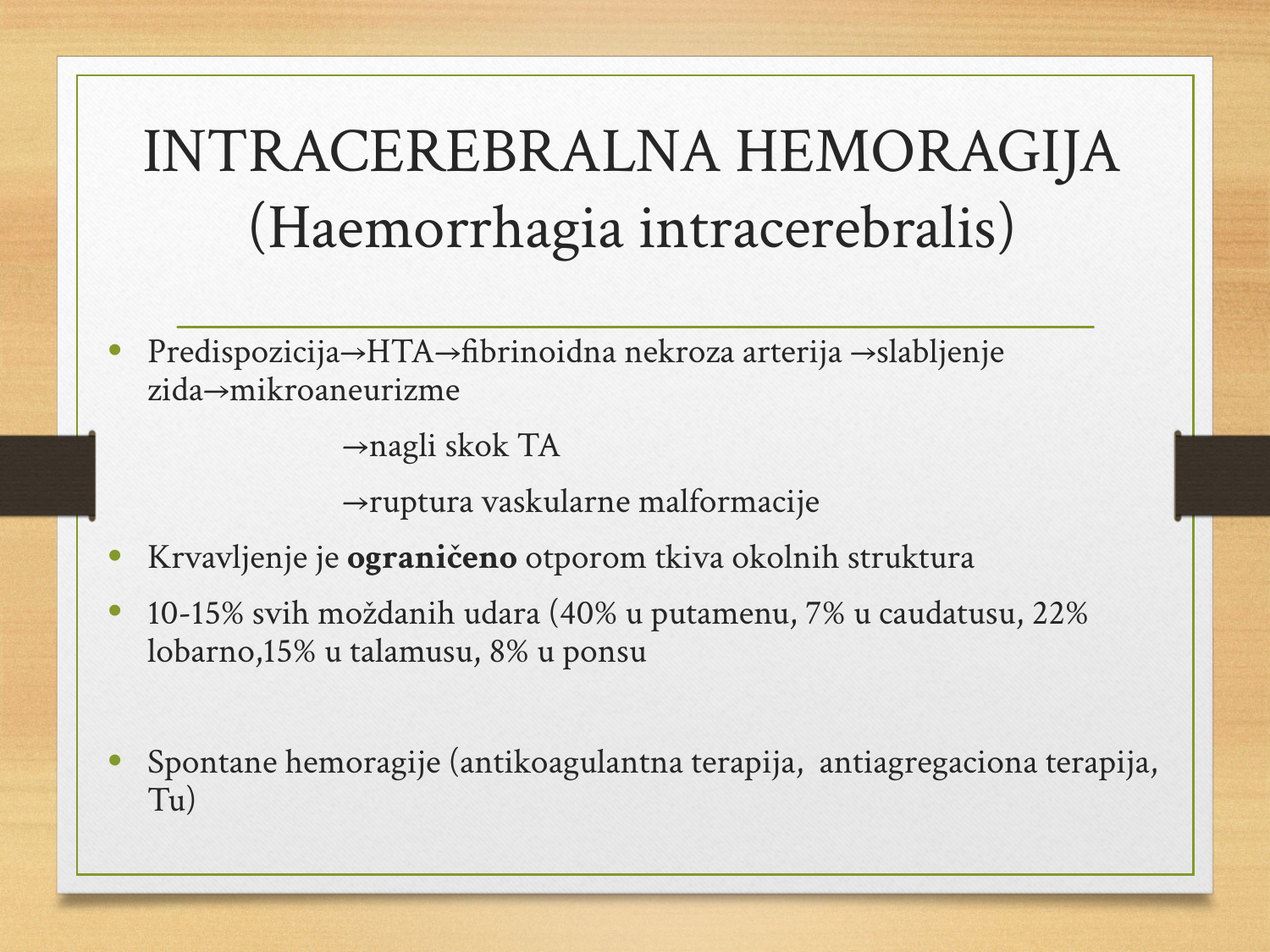

# INTRACEREBRALNA HEMORAGIJA (Haemorrhagia intracerebralis)
Predispozicija→HTA→fibrinoidna nekroza arterija →slabljenje zida→mikroaneurizme
                              →nagli skok TA
                              →ruptura vaskularne malformacije
Krvavljenje je ograničeno otporom tkiva okolnih struktura
10-15% svih moždanih udara (40% u putamenu, 7% u caudatusu, 22% lobarno,15% u talamusu, 8% u ponsu

Spontane hemoragije (antikoagulantna terapija,  antiagregaciona terapija, Tu)